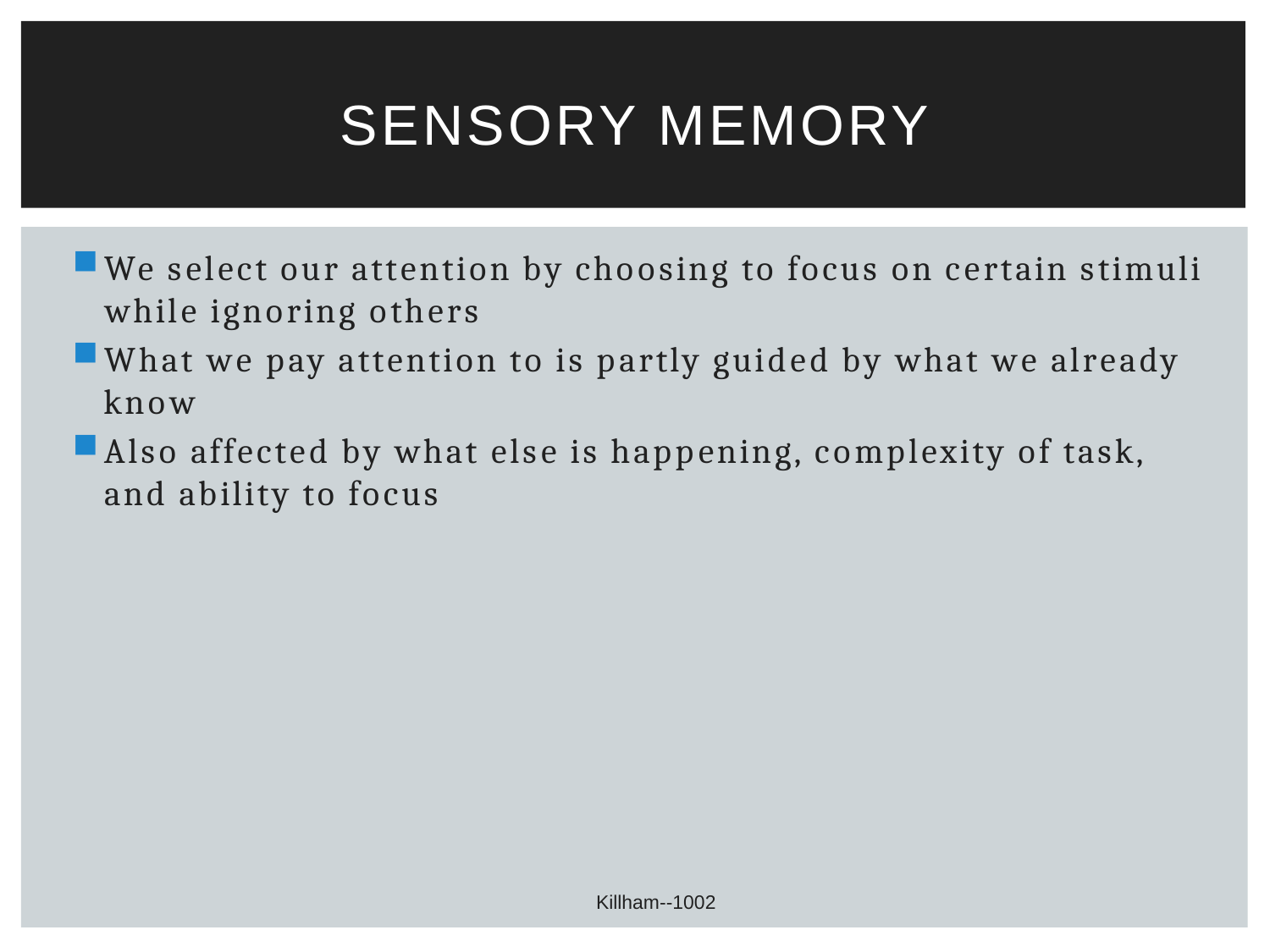

# Sensory Memory
We select our attention by choosing to focus on certain stimuli while ignoring others
What we pay attention to is partly guided by what we already know
Also affected by what else is happening, complexity of task, and ability to focus

Killham--1002